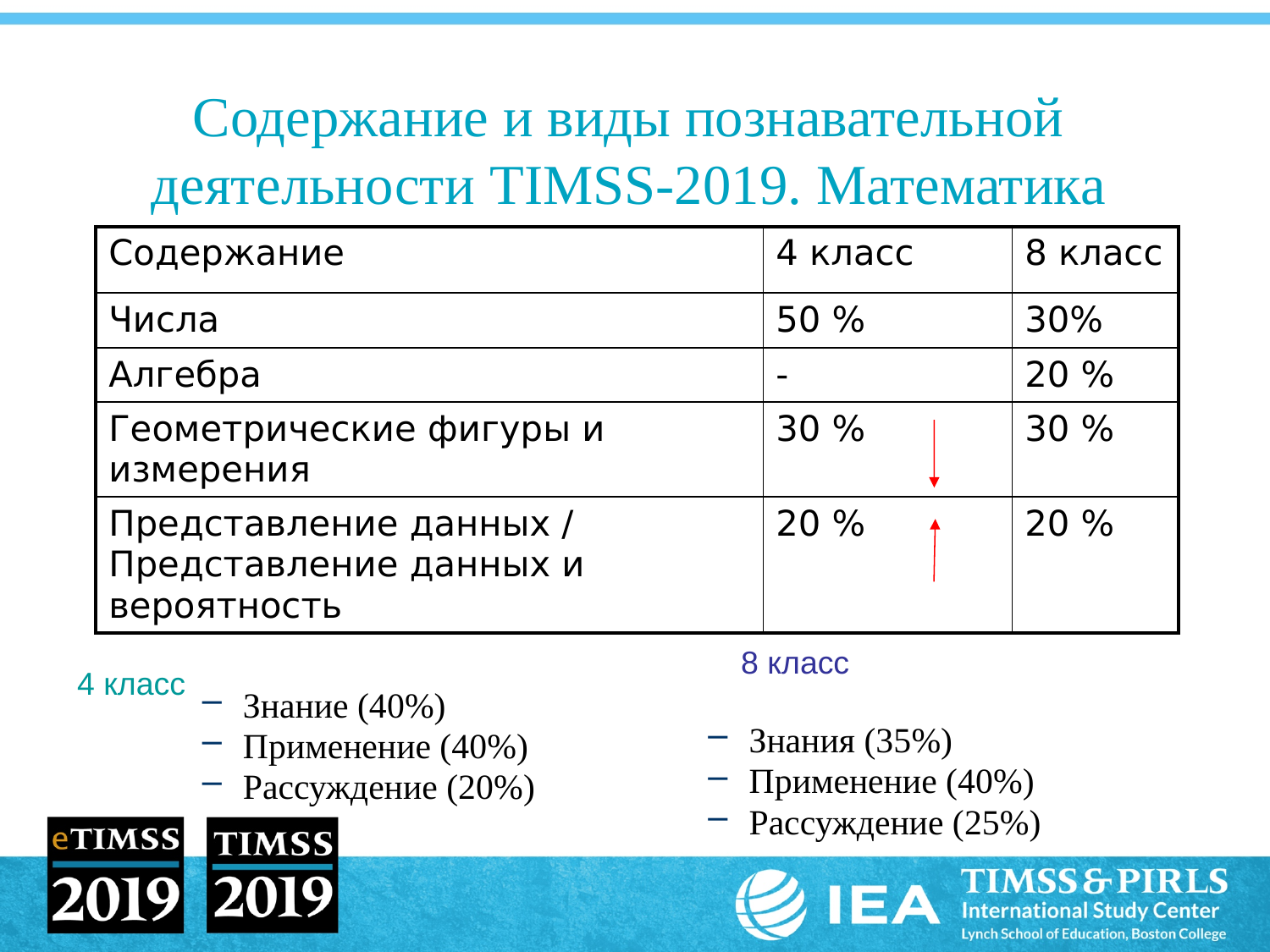

Содержание и виды познавательной деятельности TIMSS-2019. Математика
| Содержание | 4 класс | 8 класс |
| --- | --- | --- |
| Числа | 50 % | 30% |
| Алгебра | - | 20 % |
| Геометрические фигуры и измерения | 30 % | 30 % |
| Представление данных / Представление данных и вероятность | 20 % | 20 % |

8 класс

Знание (40%)
Применение (40%)
Рассуждение (20%)
4 класс

Знания (35%)
Применение (40%)
Рассуждение (25%)